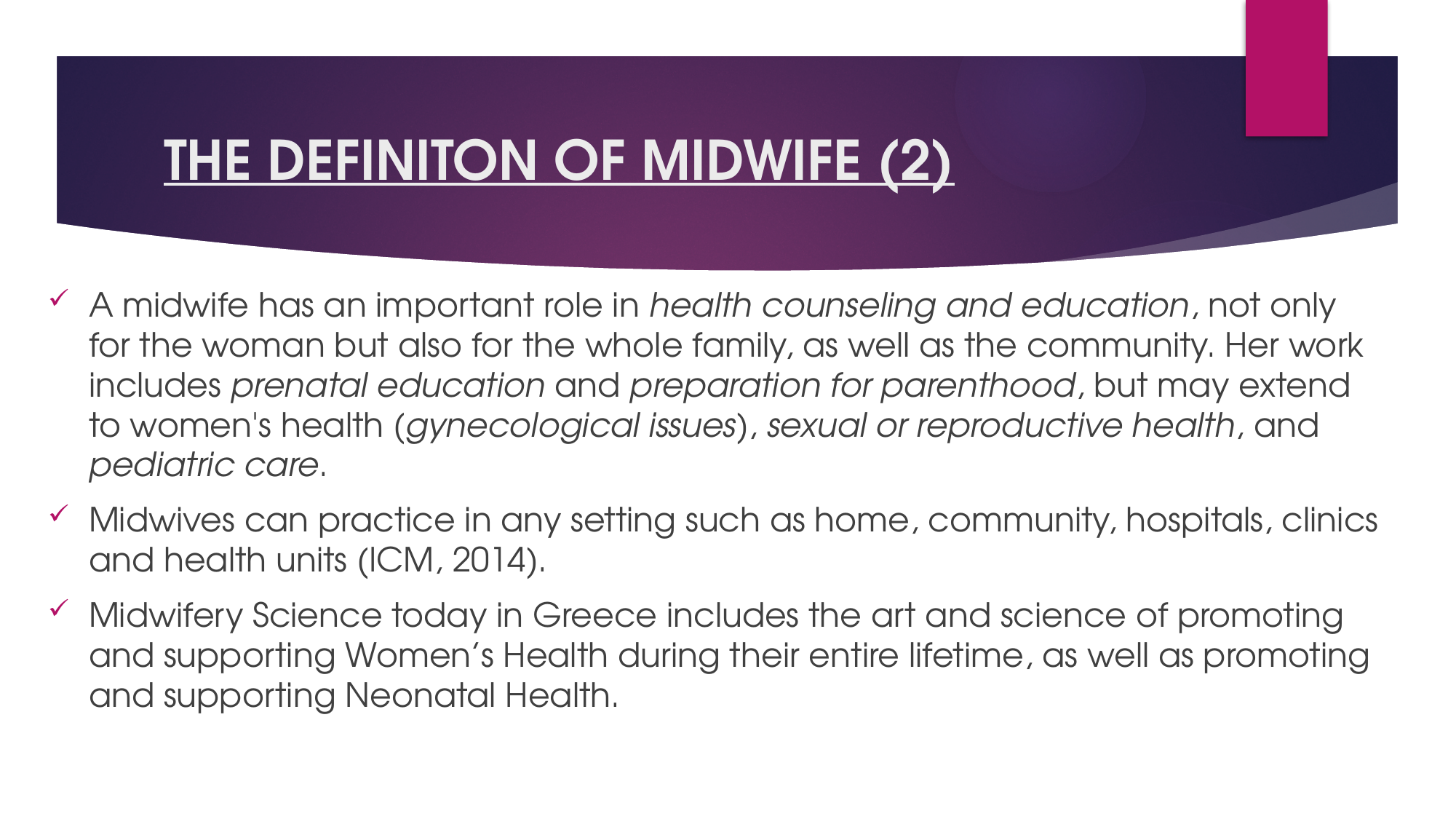

# THE DEFINITON OF MIDWIFE (2)
A midwife has an important role in health counseling and education, not only for the woman but also for the whole family, as well as the community. Her work includes prenatal education and preparation for parenthood, but may extend to women's health (gynecological issues), sexual or reproductive health, and pediatric care.
Midwives can practice in any setting such as home, community, hospitals, clinics and health units (ICM, 2014).
Midwifery Science today in Greece includes the art and science of promoting and supporting Women’s Health during their entire lifetime, as well as promoting and supporting Neonatal Health.